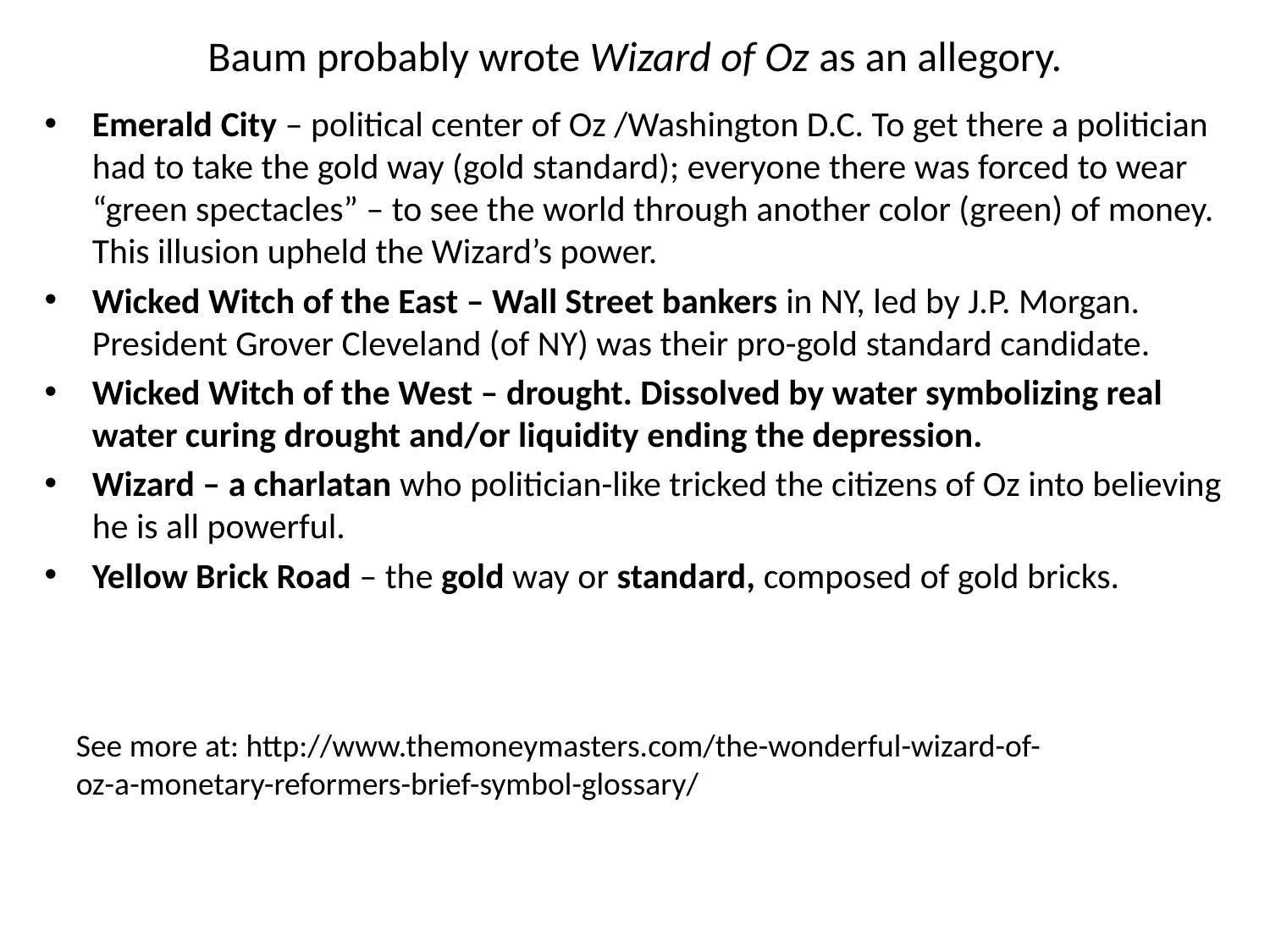

# Baum probably wrote Wizard of Oz as an allegory.
Emerald City – political center of Oz /Washington D.C. To get there a politician had to take the gold way (gold standard); everyone there was forced to wear “green spectacles” – to see the world through another color (green) of money. This illusion upheld the Wizard’s power.
Wicked Witch of the East – Wall Street bankers in NY, led by J.P. Morgan. President Grover Cleveland (of NY) was their pro-gold standard candidate.
Wicked Witch of the West – drought. Dissolved by water symbolizing real water curing drought and/or liquidity ending the depression.
Wizard – a charlatan who politician-like tricked the citizens of Oz into believing he is all powerful.
Yellow Brick Road – the gold way or standard, composed of gold bricks.
See more at: http://www.themoneymasters.com/the-wonderful-wizard-of-oz-a-monetary-reformers-brief-symbol-glossary/